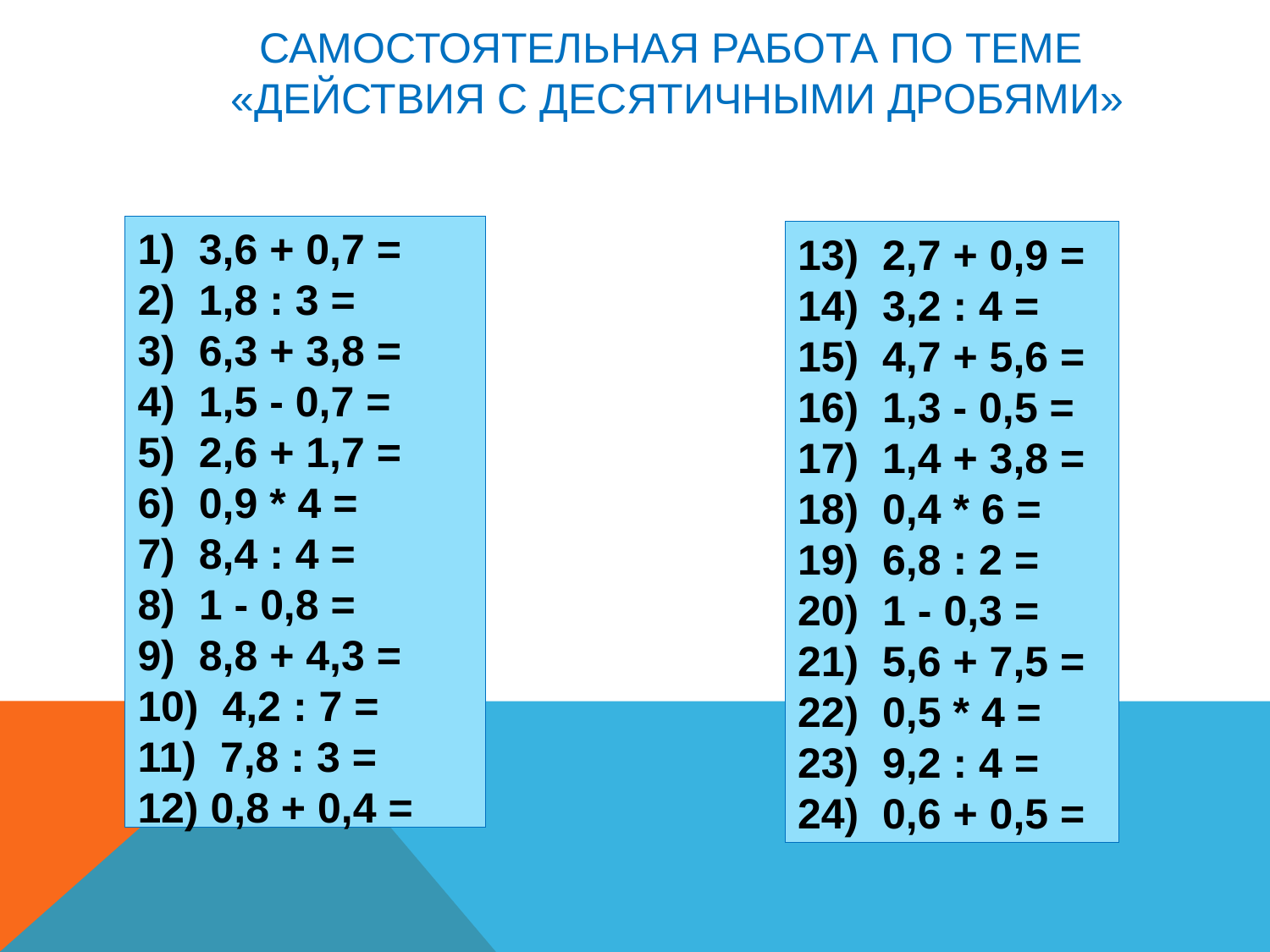

# Самостоятельная работа по теме «Действия с десятичными дробями»
1)  3,6 + 0,7 =
2)  1,8 : 3 =
3)  6,3 + 3,8 =
4)  1,5 - 0,7 =
5)  2,6 + 1,7 =
6)  0,9 * 4 =
7)  8,4 : 4 =
8)  1 - 0,8 =
9)  8,8 + 4,3 =
10)  4,2 : 7 =
11)  7,8 : 3 =
12) 0,8 + 0,4 =
13)  2,7 + 0,9 =
14)  3,2 : 4 =
15)  4,7 + 5,6 =
16)  1,3 - 0,5 =
17)  1,4 + 3,8 =
18)  0,4 * 6 =
19)  6,8 : 2 =
20)  1 - 0,3 =
21)  5,6 + 7,5 =
22)  0,5 * 4 =
23)  9,2 : 4 =
24)  0,6 + 0,5 =